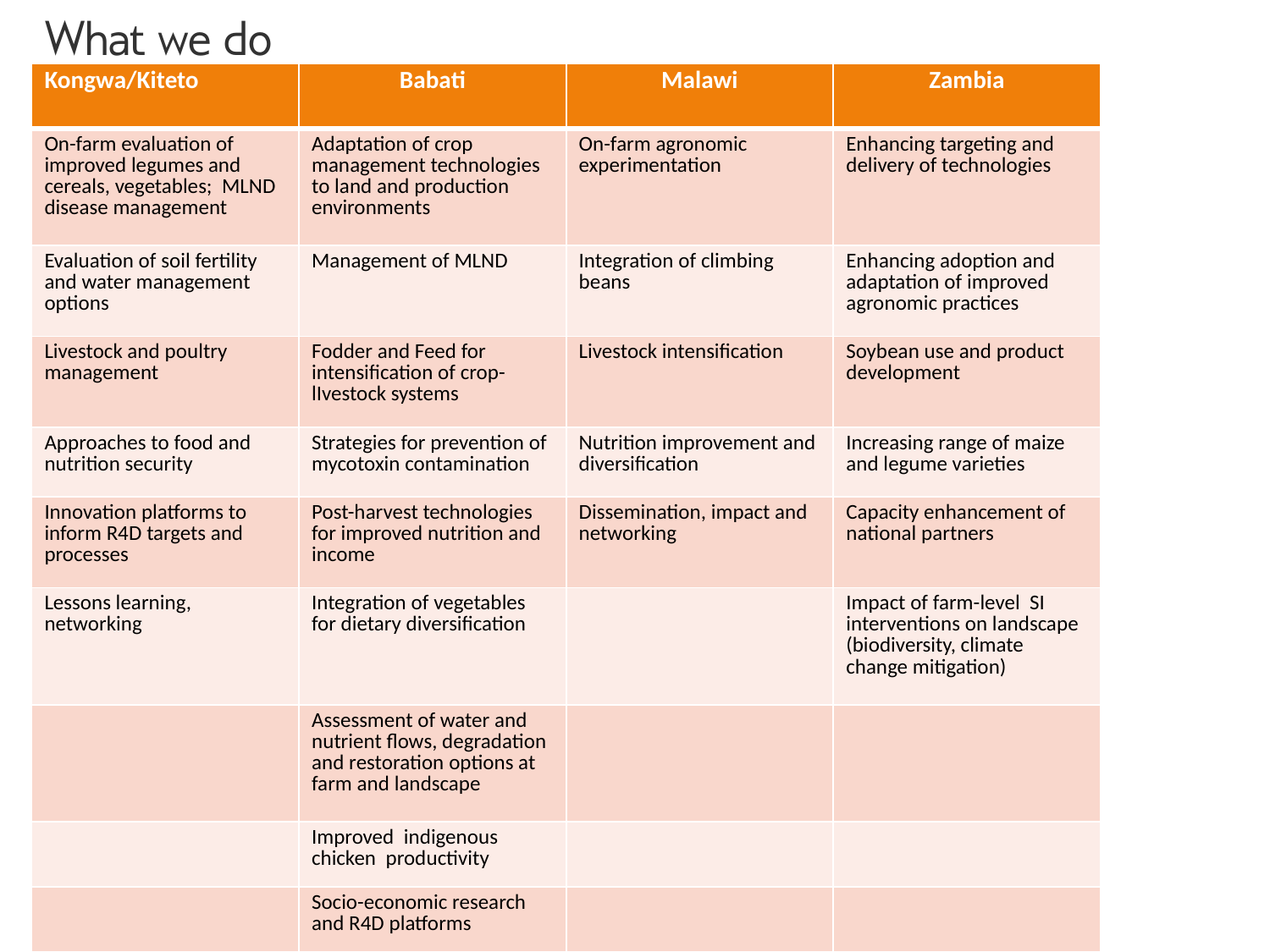

# What we do
| Kongwa/Kiteto | Babati | Malawi | Zambia |
| --- | --- | --- | --- |
| On-farm evaluation of improved legumes and cereals, vegetables; MLND disease management | Adaptation of crop management technologies to land and production environments | On-farm agronomic experimentation | Enhancing targeting and delivery of technologies |
| Evaluation of soil fertility and water management options | Management of MLND | Integration of climbing beans | Enhancing adoption and adaptation of improved agronomic practices |
| Livestock and poultry management | Fodder and Feed for intensification of crop-lIvestock systems | Livestock intensification | Soybean use and product development |
| Approaches to food and nutrition security | Strategies for prevention of mycotoxin contamination | Nutrition improvement and diversification | Increasing range of maize and legume varieties |
| Innovation platforms to inform R4D targets and processes | Post-harvest technologies for improved nutrition and income | Dissemination, impact and networking | Capacity enhancement of national partners |
| Lessons learning, networking | Integration of vegetables for dietary diversification |  | Impact of farm-level SI interventions on landscape (biodiversity, climate change mitigation) |
|  | Assessment of water and nutrient flows, degradation and restoration options at farm and landscape |  |  |
|  | Improved indigenous chicken productivity |  |  |
|  | Socio-economic research and R4D platforms |  |  |